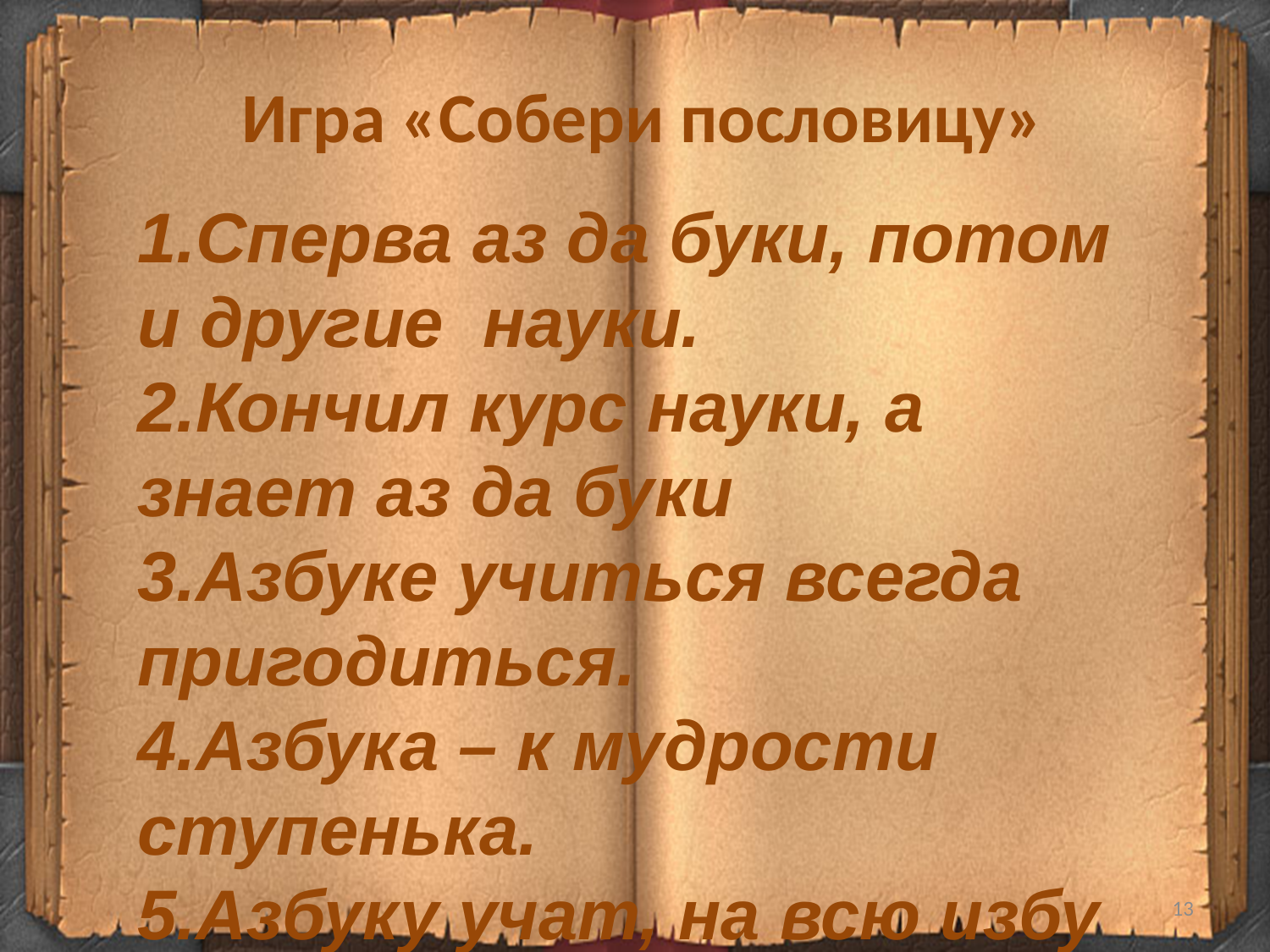

Игра «Собери пословицу»
1.Сперва аз да буки, потом и другие  науки.
2.Кончил курс науки, а знает аз да буки
3.Азбуке учиться всегда пригодиться.
4.Азбука – к мудрости ступенька.
5.Азбуку учат, на всю избу кричат.
13